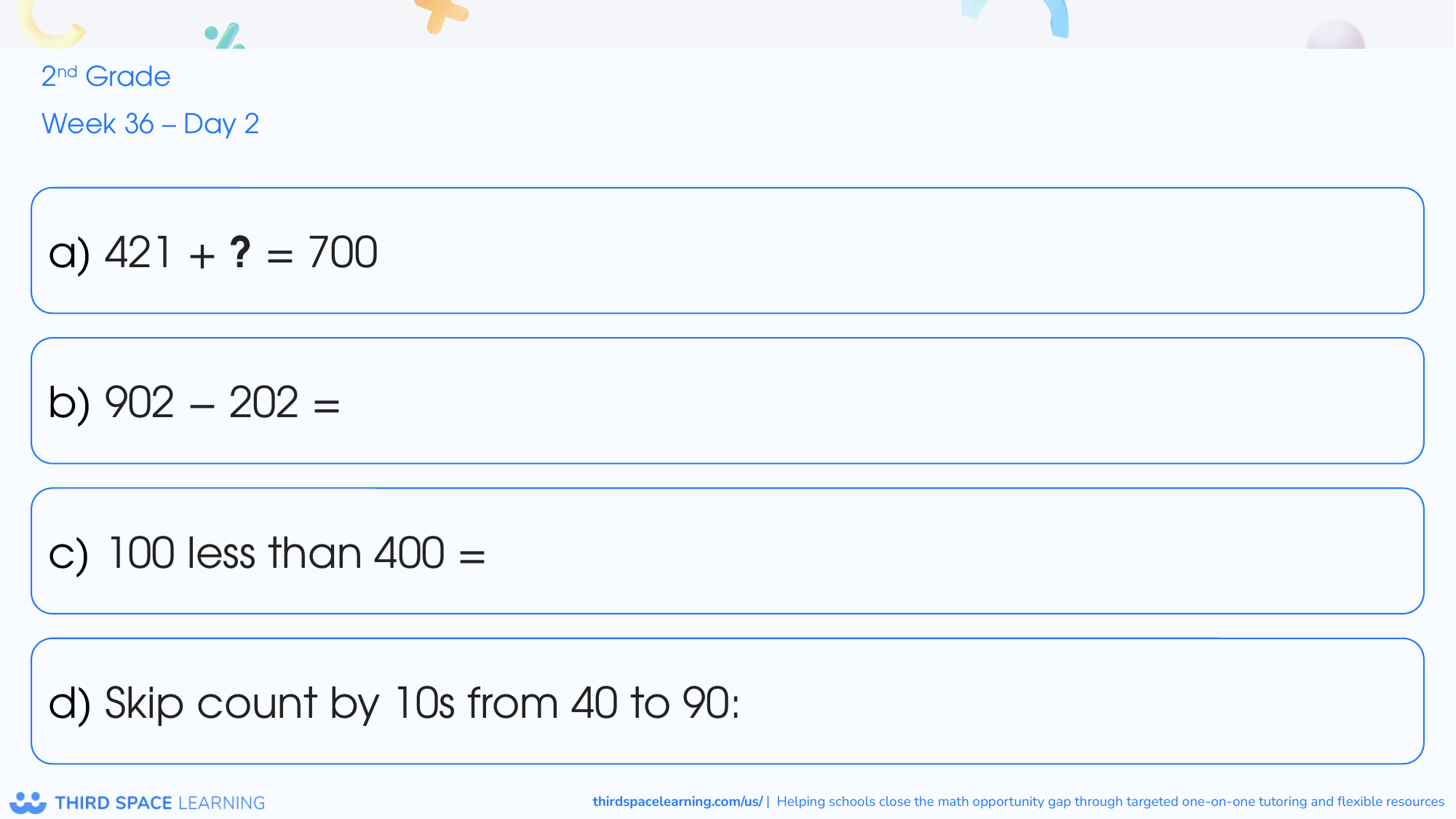

2nd Grade
Week 36 – Day 2
421 + ? = 700
902 − 202 =
100 less than 400 =
Skip count by 10s from 40 to 90: